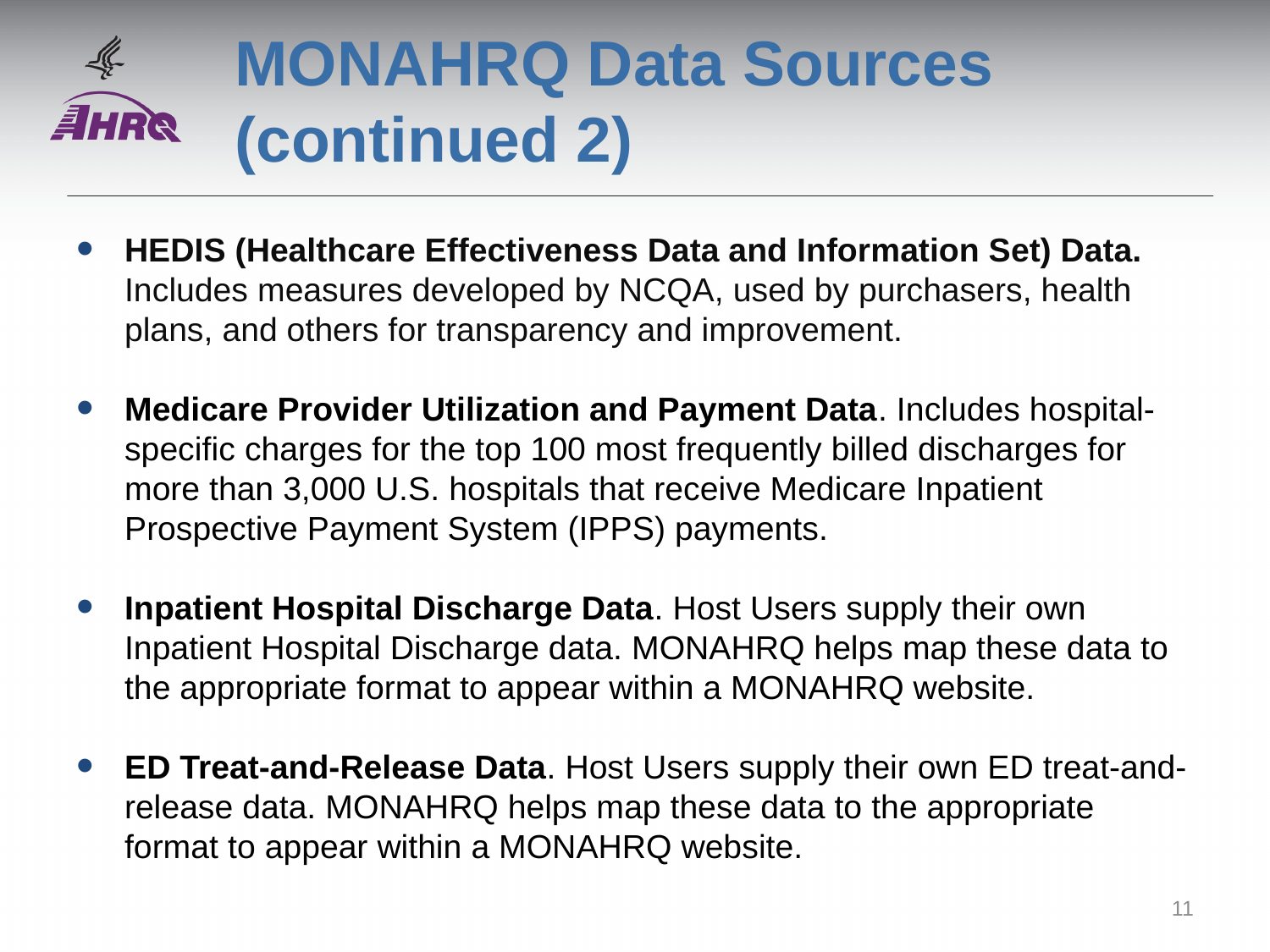

# MONAHRQ Data Sources (continued 2)
HEDIS (Healthcare Effectiveness Data and Information Set) Data. Includes measures developed by NCQA, used by purchasers, health plans, and others for transparency and improvement.
Medicare Provider Utilization and Payment Data. Includes hospital-specific charges for the top 100 most frequently billed discharges for more than 3,000 U.S. hospitals that receive Medicare Inpatient Prospective Payment System (IPPS) payments.
Inpatient Hospital Discharge Data. Host Users supply their own Inpatient Hospital Discharge data. MONAHRQ helps map these data to the appropriate format to appear within a MONAHRQ website.
ED Treat-and-Release Data. Host Users supply their own ED treat-and-release data. MONAHRQ helps map these data to the appropriate format to appear within a MONAHRQ website.
11